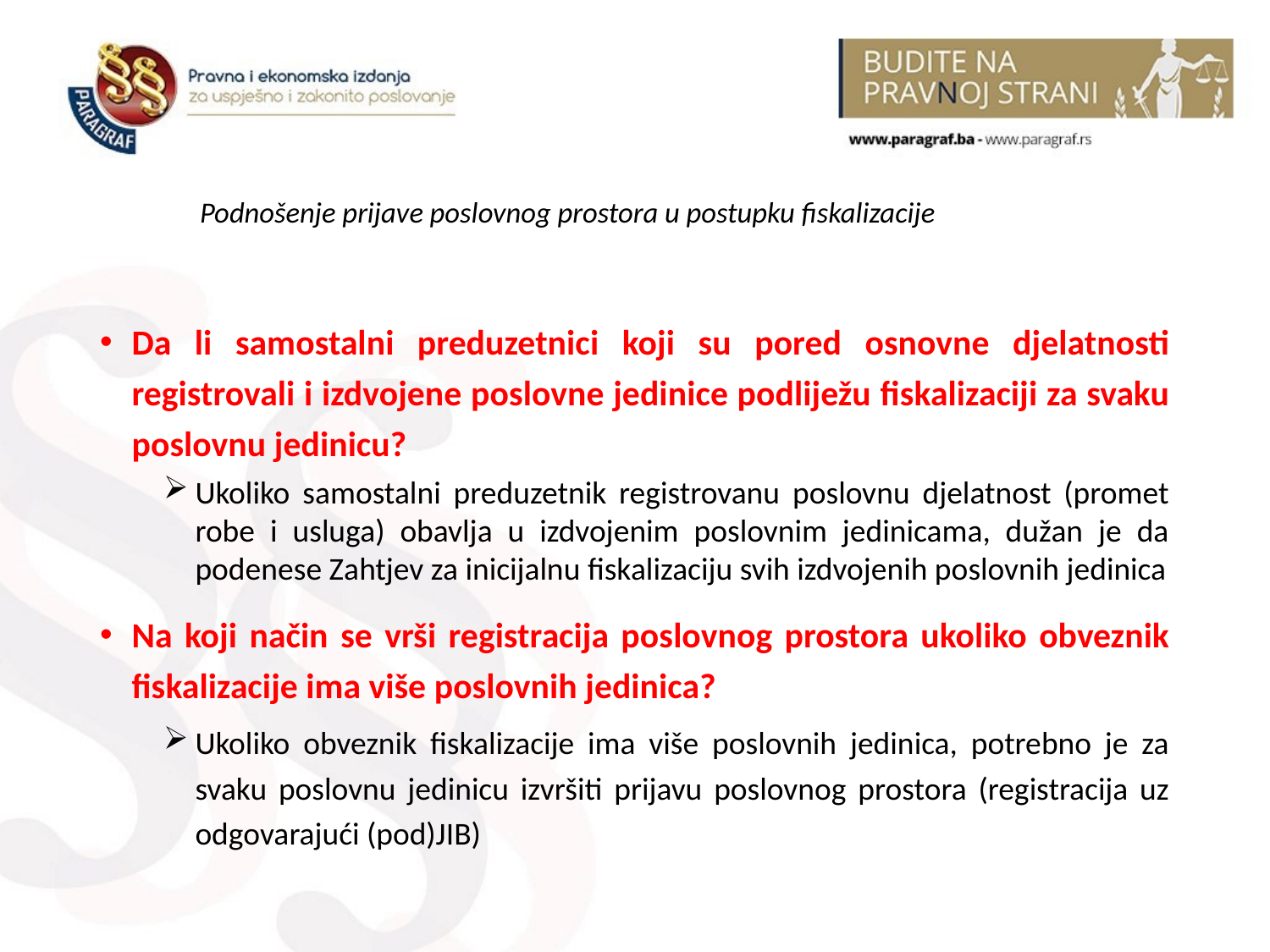

# Podnošenje prijave poslovnog prostora u postupku fiskalizacije

Da li samostalni preduzetnici koji su pored osnovne djelatnosti registrovali i izdvojene poslovne jedinice podliježu fiskalizaciji za svaku poslovnu jedinicu?
Ukoliko samostalni preduzetnik registrovanu poslovnu djelatnost (promet robe i usluga) obavlja u izdvojenim poslovnim jedinicama, dužan je da podenese Zahtjev za inicijalnu fiskalizaciju svih izdvojenih poslovnih jedinica
Na koji način se vrši registracija poslovnog prostora ukoliko obveznik fiskalizacije ima više poslovnih jedinica?
Ukoliko obveznik fiskalizacije ima više poslovnih jedinica, potrebno je za svaku poslovnu jedinicu izvršiti prijavu poslovnog prostora (registracija uz odgovarajući (pod)JIB)